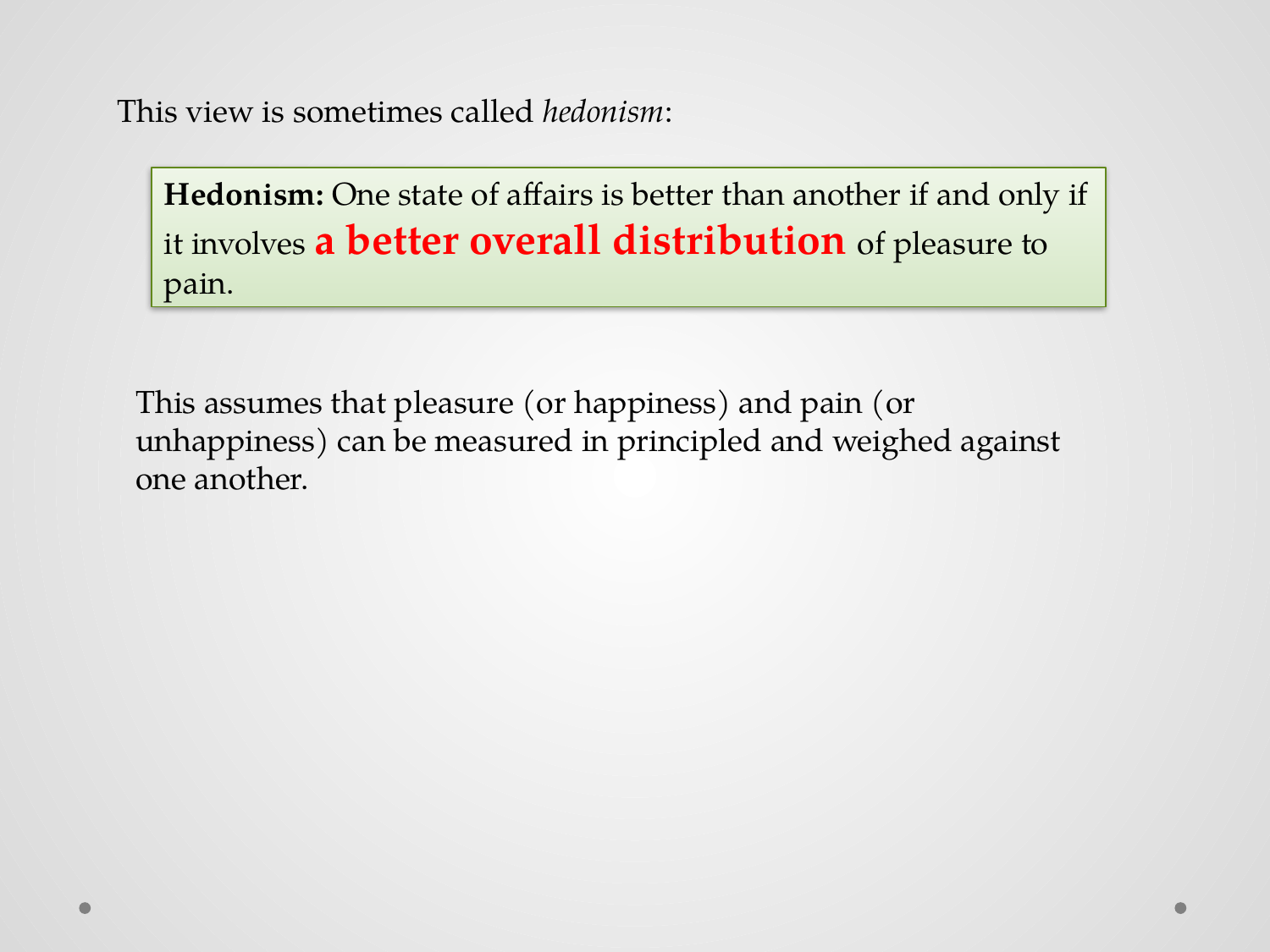

This view is sometimes called hedonism:
Hedonism: One state of affairs is better than another if and only if it involves a better overall distribution of pleasure to pain.
This assumes that pleasure (or happiness) and pain (or unhappiness) can be measured in principled and weighed against one another.